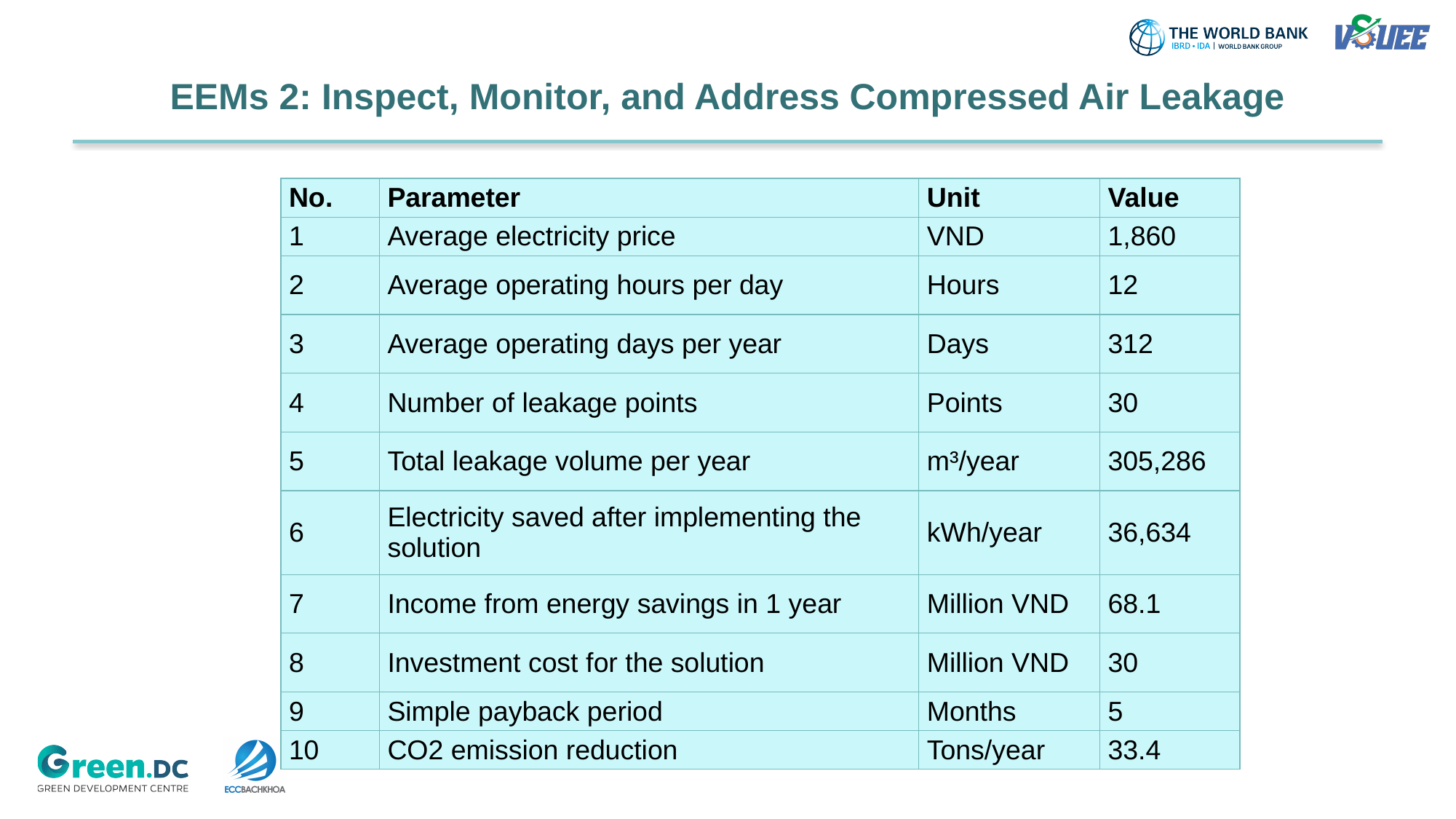

# EEMs 2: Inspect, Monitor, and Address Compressed Air Leakage
| No. | Parameter | Unit | Value |
| --- | --- | --- | --- |
| 1 | Average electricity price | VND | 1,860 |
| 2 | Average operating hours per day | Hours | 12 |
| 3 | Average operating days per year | Days | 312 |
| 4 | Number of leakage points | Points | 30 |
| 5 | Total leakage volume per year | m³/year | 305,286 |
| 6 | Electricity saved after implementing the solution | kWh/year | 36,634 |
| 7 | Income from energy savings in 1 year | Million VND | 68.1 |
| 8 | Investment cost for the solution | Million VND | 30 |
| 9 | Simple payback period | Months | 5 |
| 10 | CO2 emission reduction | Tons/year | 33.4 |